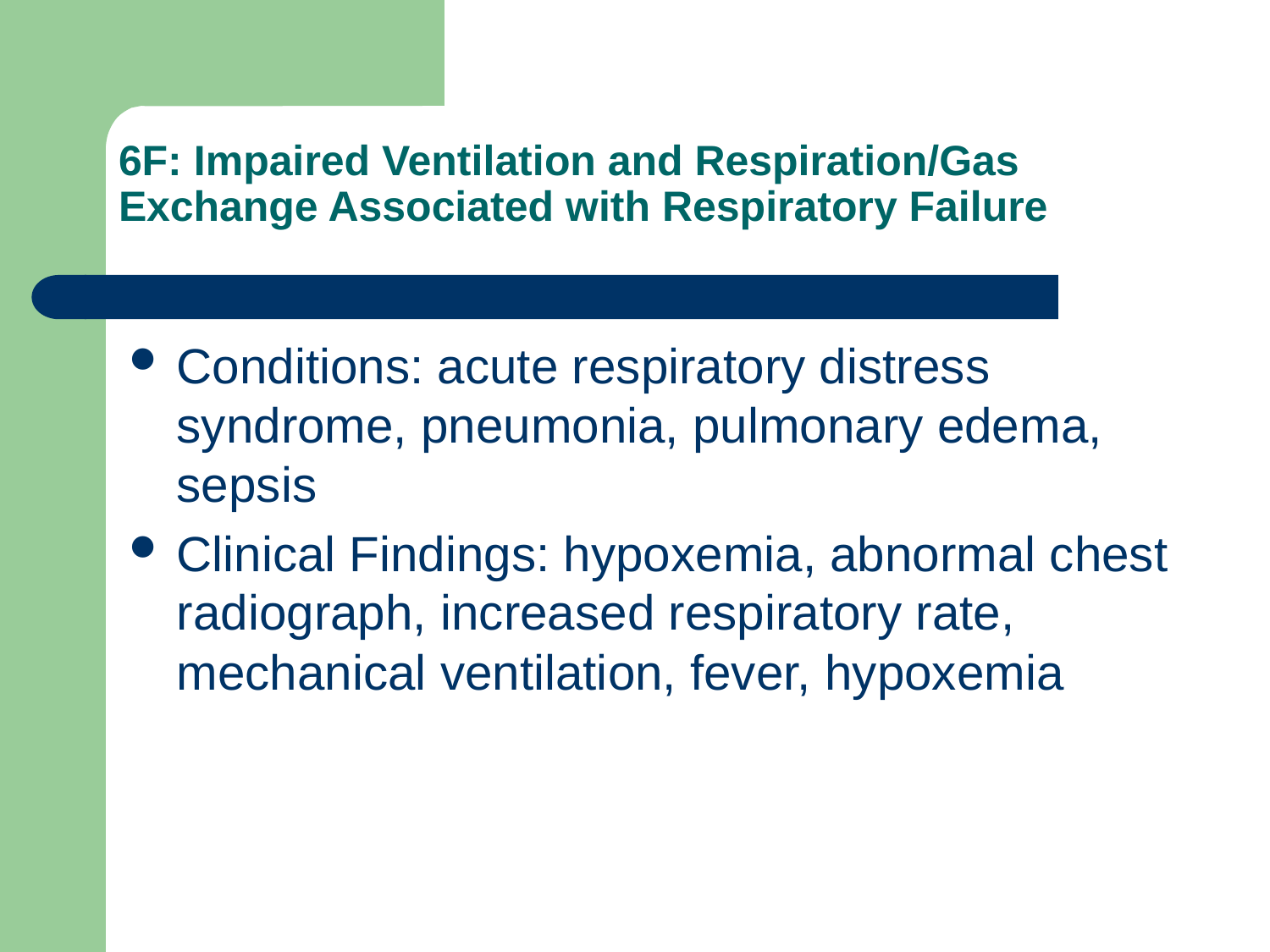

6F: Impaired Ventilation and Respiration/Gas Exchange Associated with Respiratory Failure
Conditions: acute respiratory distress syndrome, pneumonia, pulmonary edema, sepsis
Clinical Findings: hypoxemia, abnormal chest radiograph, increased respiratory rate, mechanical ventilation, fever, hypoxemia